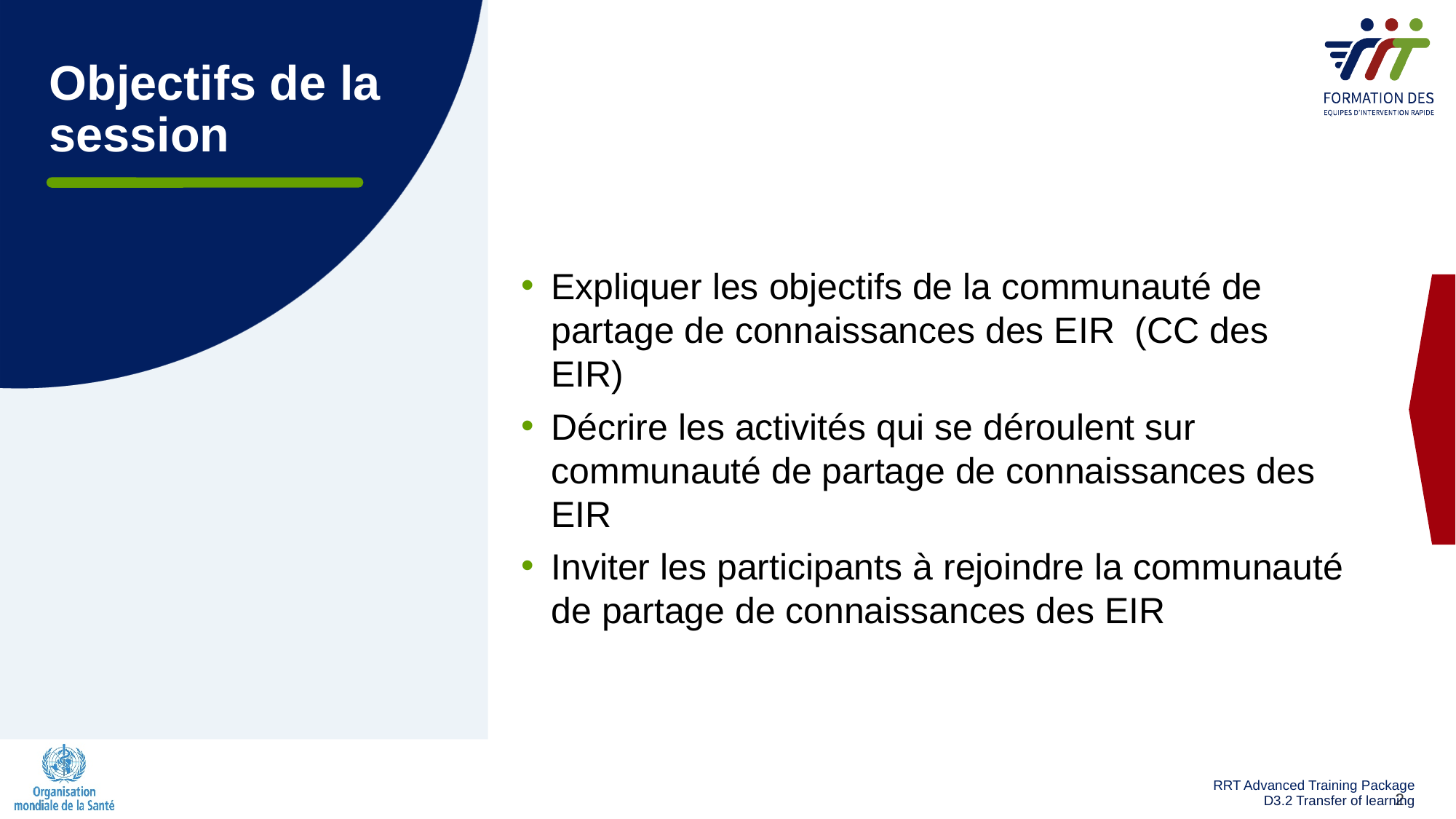

# Objectifs de la session
Expliquer les objectifs de la communauté de partage de connaissances des EIR  (CC des EIR)
Décrire les activités qui se déroulent sur communauté de partage de connaissances des EIR
Inviter les participants à rejoindre la communauté de partage de connaissances des EIR